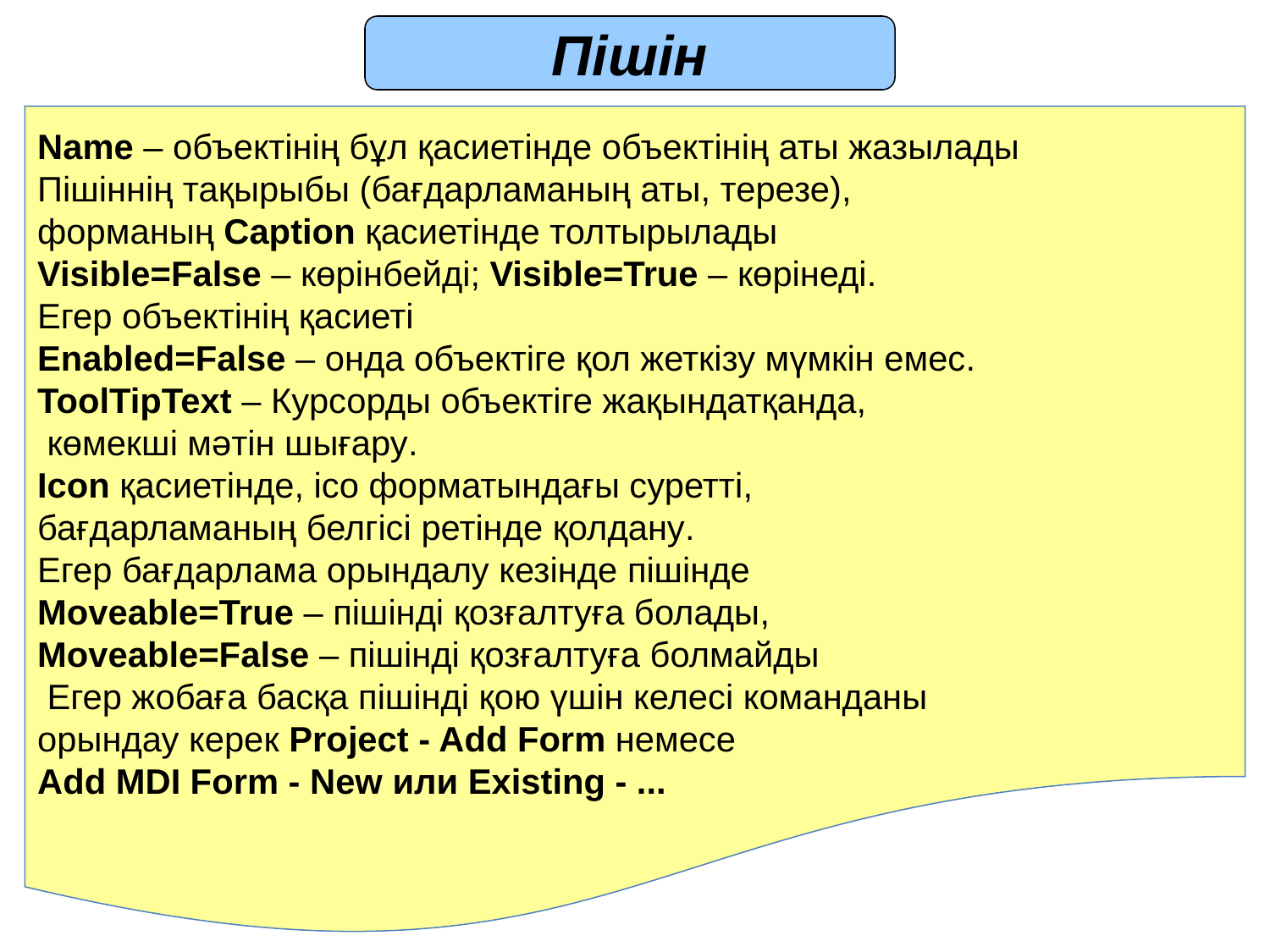

Пішін

Name – объектінің бұл қасиетінде объектінің аты жазылады
Пішіннің тақырыбы (бағдарламаның аты, терезе),
форманың Caption қасиетінде толтырылады
Visible=False – көрінбейді; Visible=True – көрінеді.
Егер объектінің қасиеті
Enabled=False – онда объектіге қол жеткізу мүмкін емес.
ToolTipText – Курсорды объектіге жақындатқанда,
 көмекші мәтін шығару.
Icon қасиетінде, ico форматындағы суретті,
бағдарламаның белгісі ретінде қолдану.
Егер бағдарлама орындалу кезінде пішінде
Moveable=True – пішінді қозғалтуға болады,
Moveable=False – пішінді қозғалтуға болмайды
 Егер жобаға басқа пішінді қою үшін келесі команданы
орындау керек Project - Add Form немесе
Add MDI Form - New или Existing - ...